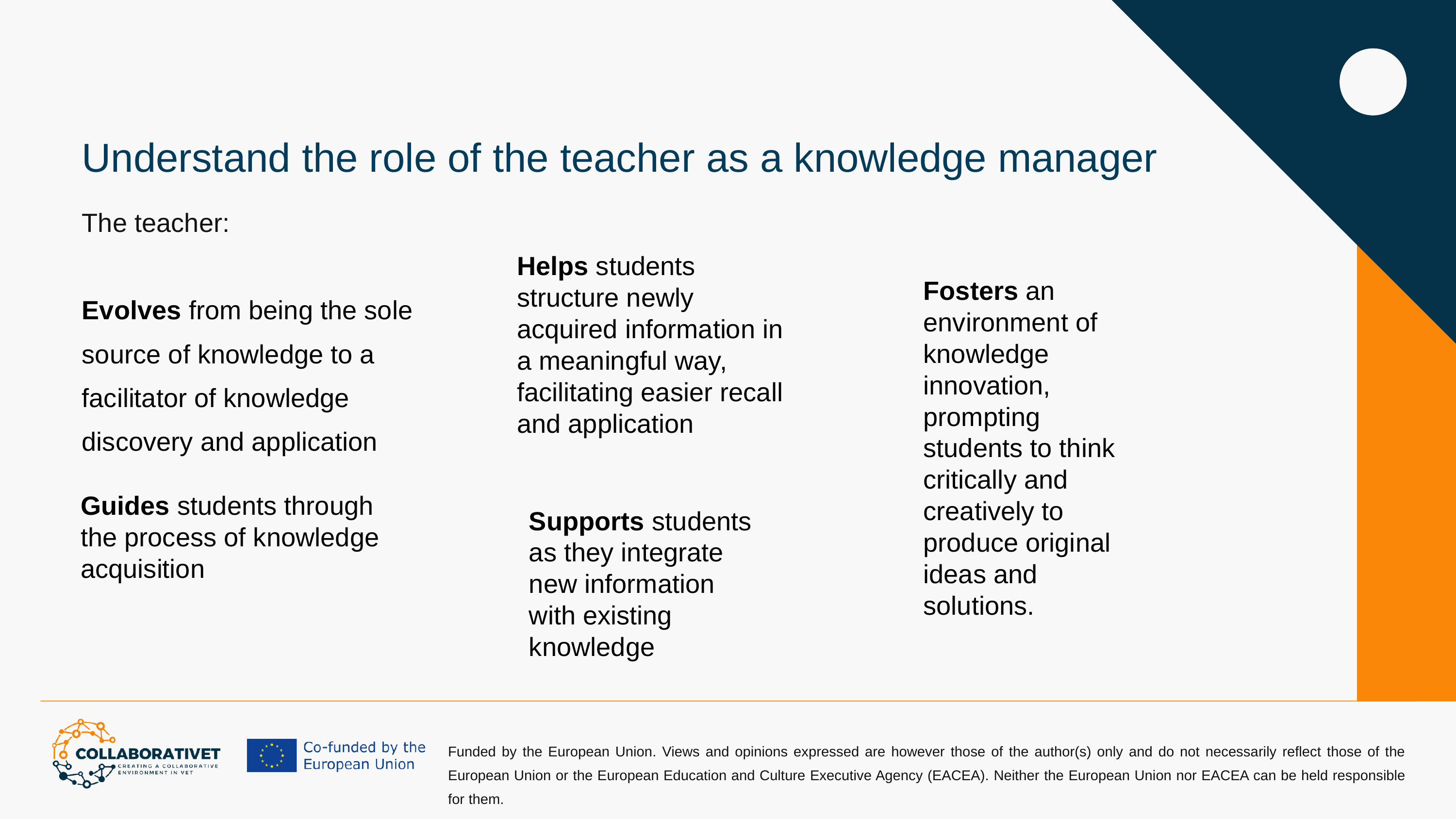

Understand the role of the teacher as a knowledge manager
The teacher:
Evolves from being the sole source of knowledge to a facilitator of knowledge discovery and application
Helps students structure newly acquired information in a meaningful way, facilitating easier recall and application
Fosters an environment of knowledge innovation, prompting students to think critically and creatively to produce original ideas and solutions.
Guides students through the process of knowledge acquisition
Supports students as they integrate new information with existing knowledge

Funded by the European Union. Views and opinions expressed are however those of the author(s) only and do not necessarily reflect those of the European Union or the European Education and Culture Executive Agency (EACEA). Neither the European Union nor EACEA can be held responsible for them.